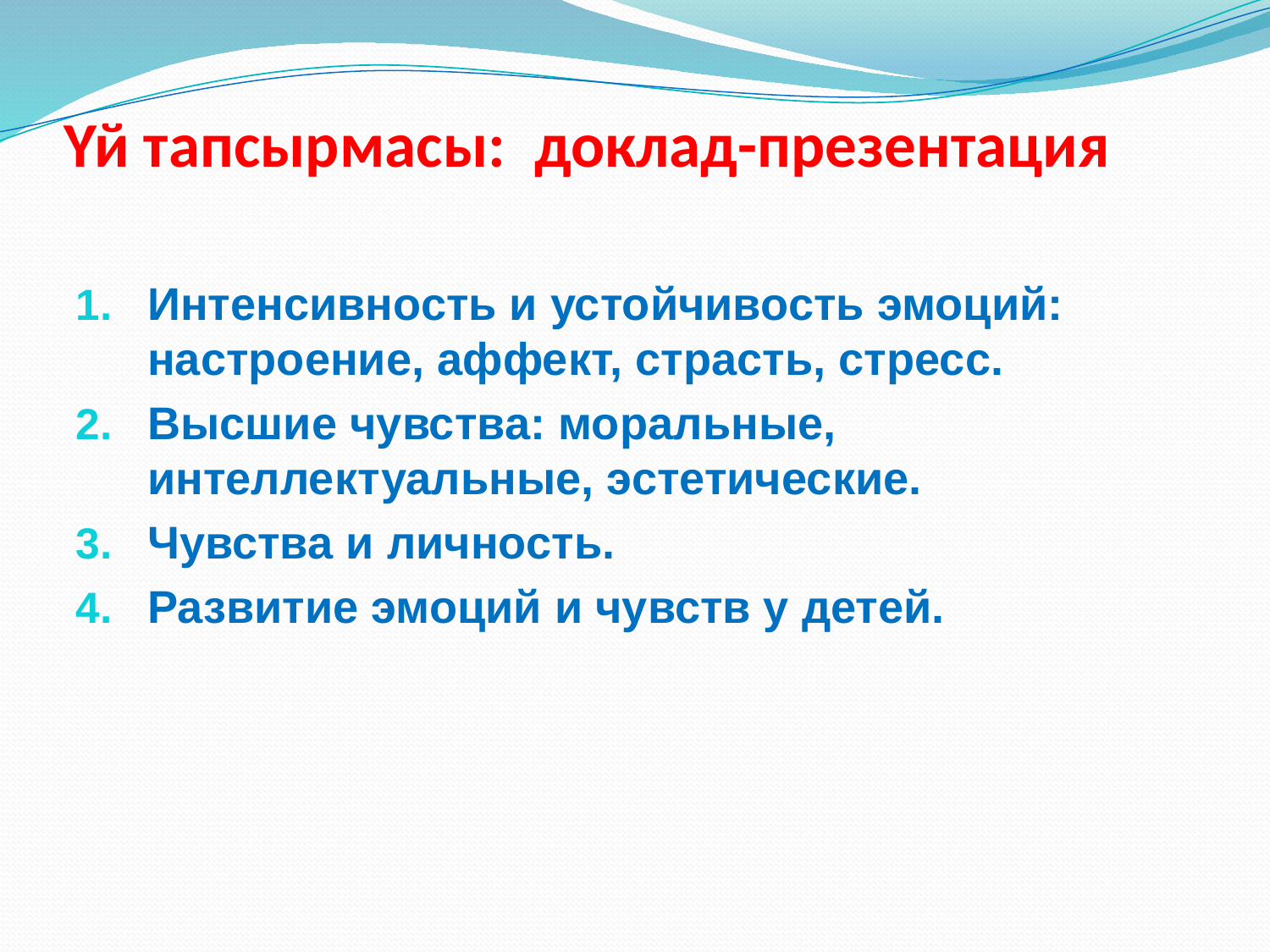

# Үй тапсырмасы:  доклад-презентация
Интенсивность и устойчивость эмоций: настроение, аффект, страсть, стресс.
Высшие чувства: моральные, интеллектуальные, эстетические.
Чувства и личность.
Развитие эмоций и чувств у детей.